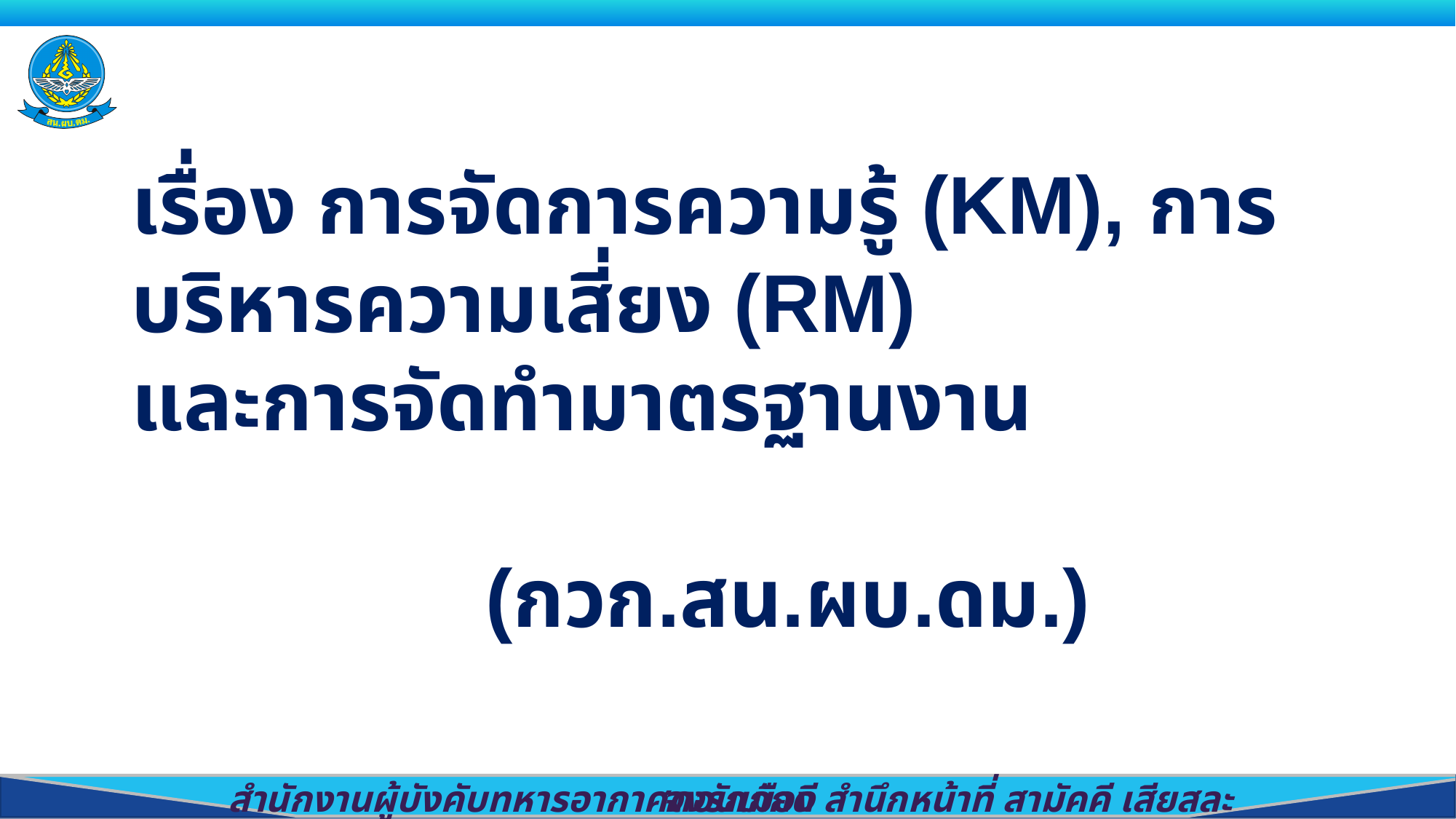

เรื่อง การจัดการความรู้ (KM), การบริหารความเสี่ยง (RM)
และการจัดทำมาตรฐานงาน

(กวก.สน.ผบ.ดม.)